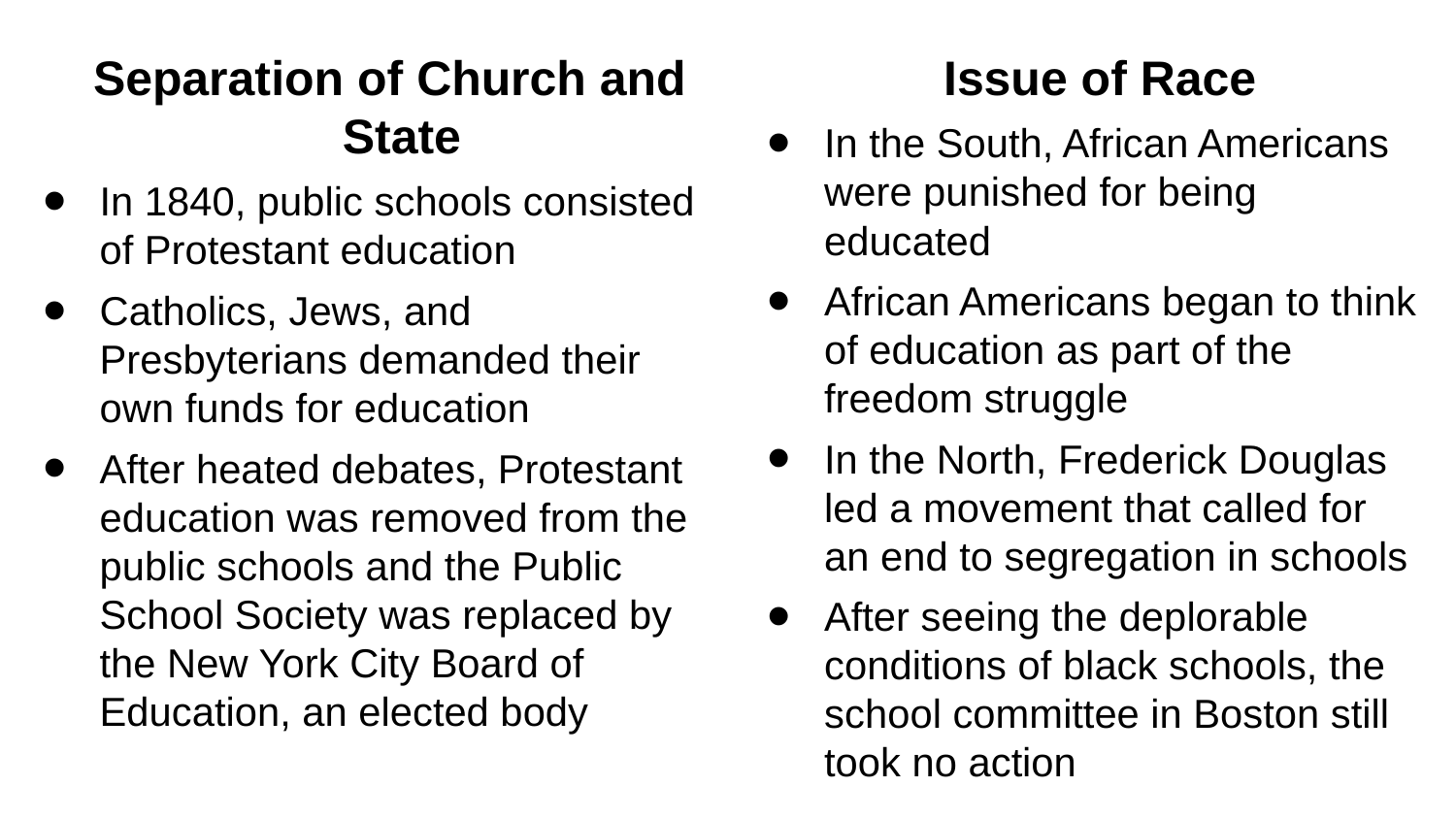

#
Issue of Race
In the South, African Americans were punished for being educated
African Americans began to think of education as part of the freedom struggle
In the North, Frederick Douglas led a movement that called for an end to segregation in schools
After seeing the deplorable conditions of black schools, the school committee in Boston still took no action
Separation of Church and State
In 1840, public schools consisted of Protestant education
Catholics, Jews, and Presbyterians demanded their own funds for education
After heated debates, Protestant education was removed from the public schools and the Public School Society was replaced by the New York City Board of Education, an elected body